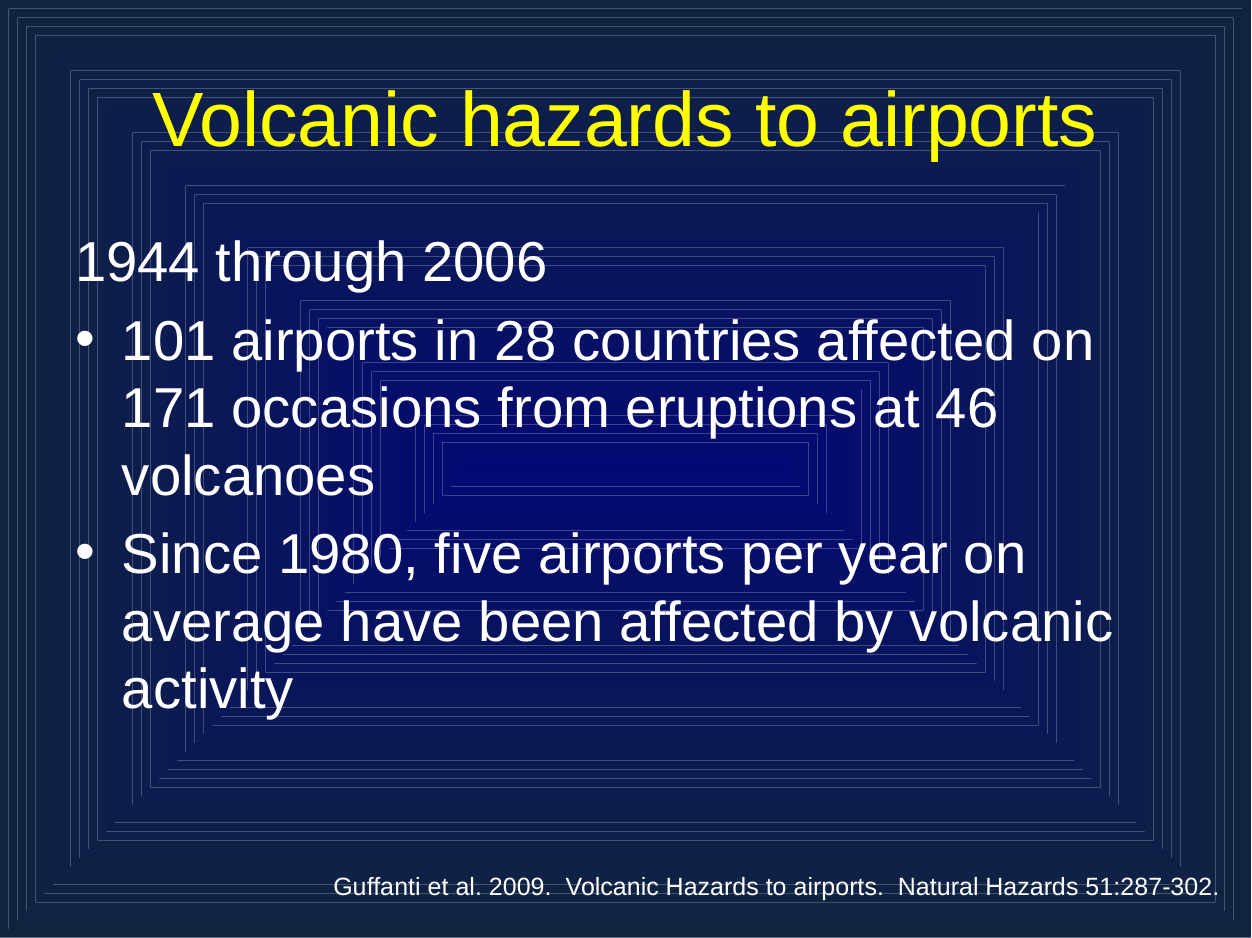

# Volcanic hazards to airports
1944 through 2006
101 airports in 28 countries affected on 171 occasions from eruptions at 46 volcanoes
Since 1980, five airports per year on average have been affected by volcanic activity
Guffanti et al. 2009.  Volcanic Hazards to airports.  Natural Hazards 51:287-302.